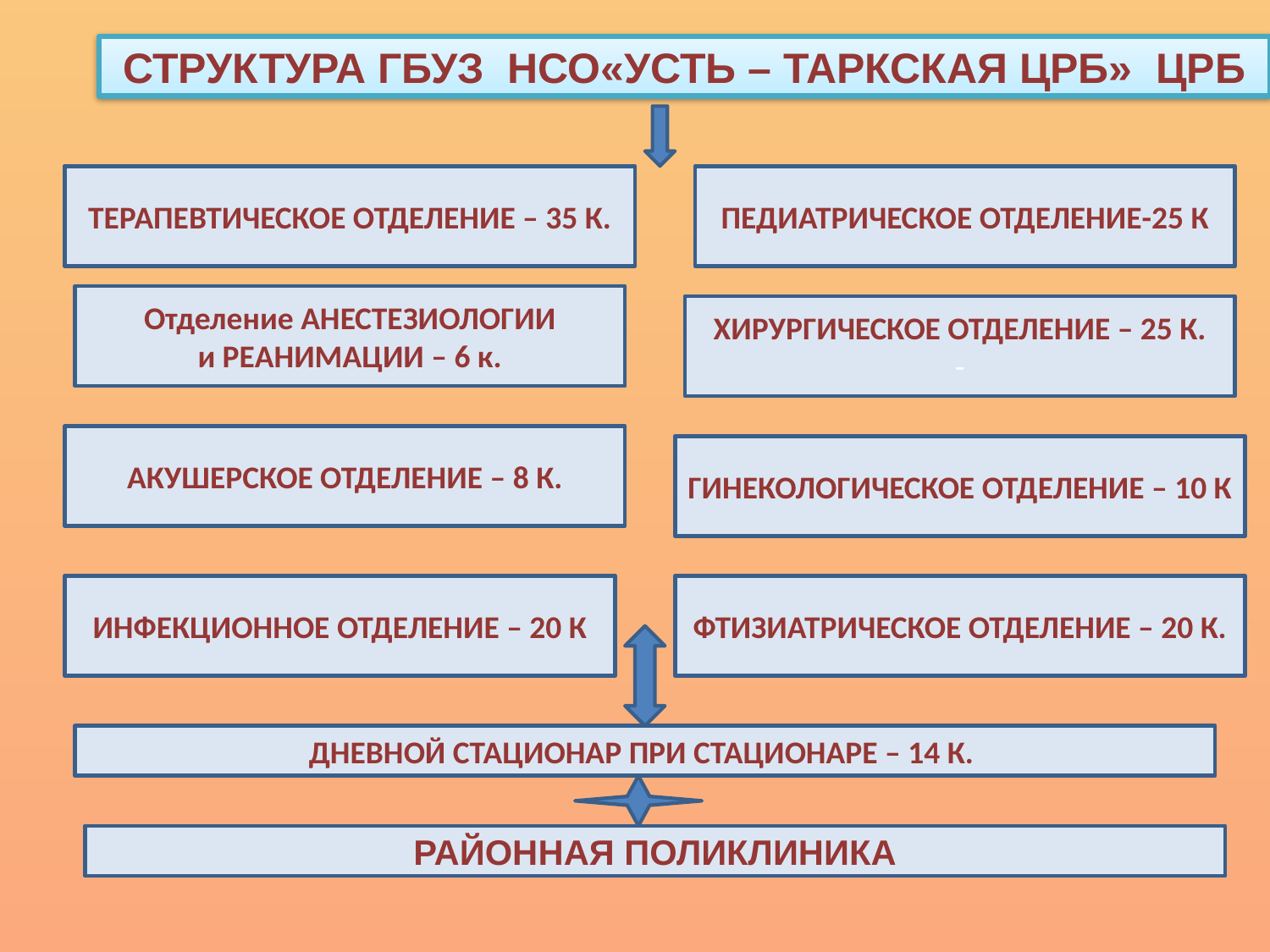

СТРУКТУРА ГБУЗ  НСО«УСТЬ – ТАРКСКАЯ ЦРБ»  ЦРБ

ТЕРАПЕВТИЧЕСКОЕ ОТДЕЛЕНИЕ – 35 К.
ТЕРАПЕВТИЧЕСКОЕ ОТДЕЛЕНИЕ – 35 К.
ПЕДИАТРИЧЕСКОЕ ОТДЕЛЕНИЕ-25 К
Отделение АНЕСТЕЗИОЛОГИИ
и РЕАНИМАЦИИ – 6 к.
ХИРУРГИЧЕСКОЕ ОТДЕЛЕНИЕ – 25 К.
 -
АКУШЕРСКОЕ ОТДЕЛЕНИЕ – 8 К.
ГИНЕКОЛОГИЧЕСКОЕ ОТДЕЛЕНИЕ – 10 К
ИНФЕКЦИОННОЕ ОТДЕЛЕНИЕ – 20 К
ФТИЗИАТРИЧЕСКОЕ ОТДЕЛЕНИЕ – 20 К.

ДНЕВНОЙ СТАЦИОНАР ПРИ СТАЦИОНАРЕ – 14 К.

РАЙОННАЯ ПОЛИКЛИНИКА